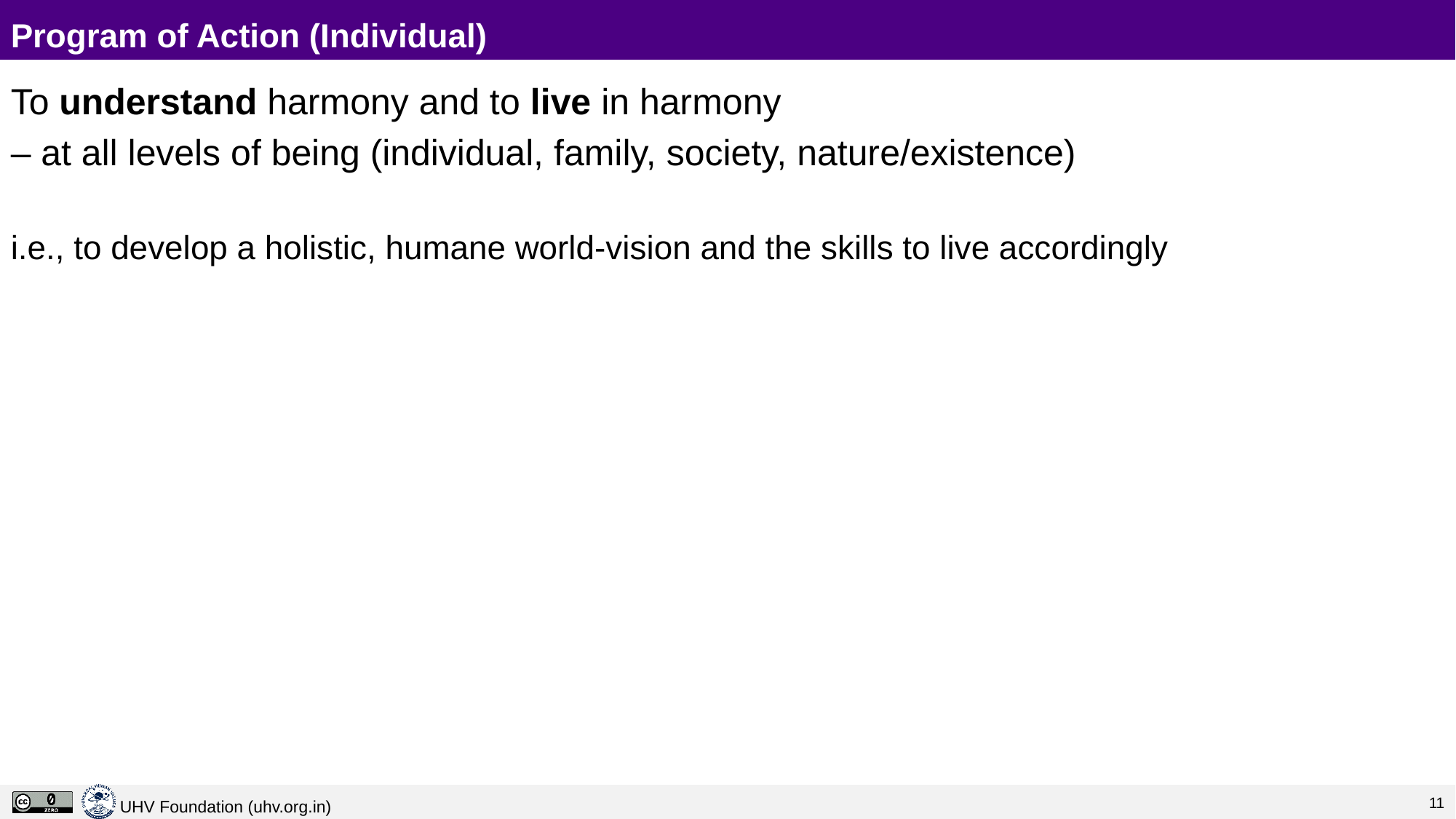

# Program of Action (Individual)
To understand harmony and to live in harmony
– at all levels of being (individual, family, society, nature/existence)

i.e., to develop a holistic, humane world-vision and the skills to live accordingly